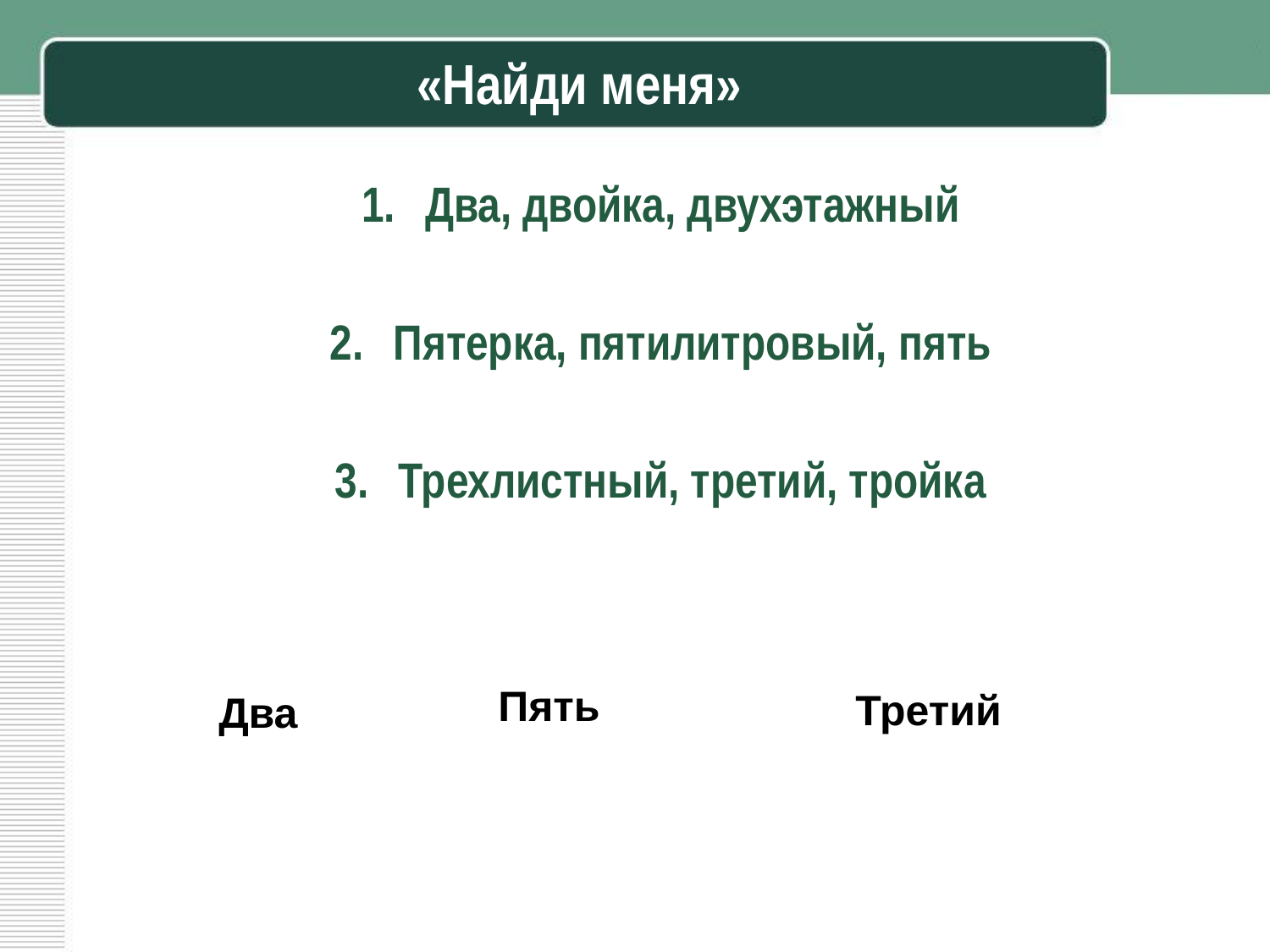

# «Найди меня»
Два, двойка, двухэтажный

Пятерка, пятилитровый, пять

Трехлистный, третий, тройка
Пять
Третий
Два